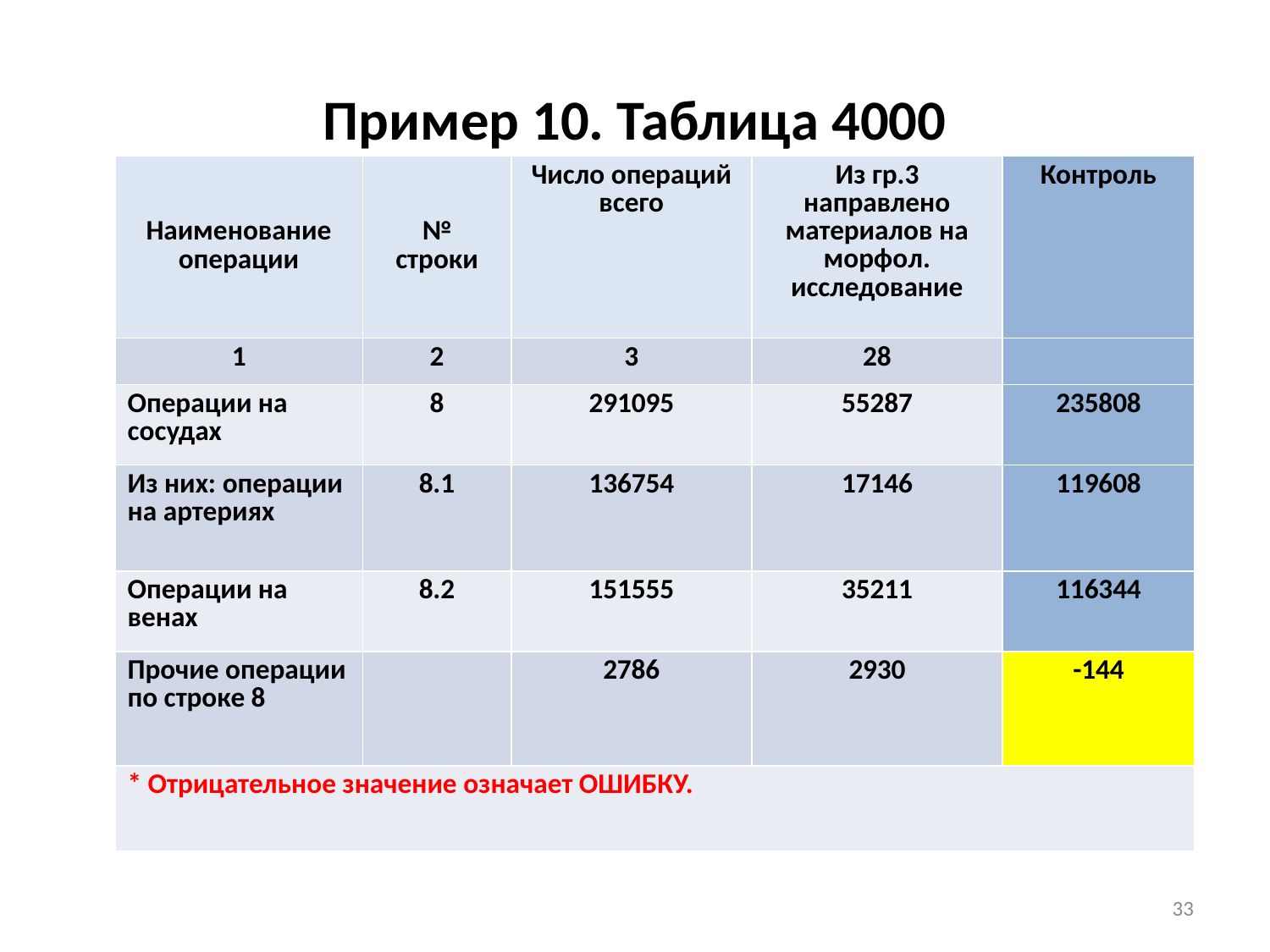

# Пример 10. Таблица 4000
| Наименование операции | № строки | Число операций всего | Из гр.3 направлено материалов на морфол. исследование | Контроль |
| --- | --- | --- | --- | --- |
| 1 | 2 | 3 | 28 |  |
| Операции на сосудах | 8 | 291095 | 55287 | 235808 |
| Из них: операции на артериях | 8.1 | 136754 | 17146 | 119608 |
| Операции на венах | 8.2 | 151555 | 35211 | 116344 |
| Прочие операции по строке 8 |  | 2786 | 2930 | -144 |
| \* Отрицательное значение означает ОШИБКУ. |  |  |  |  |
33